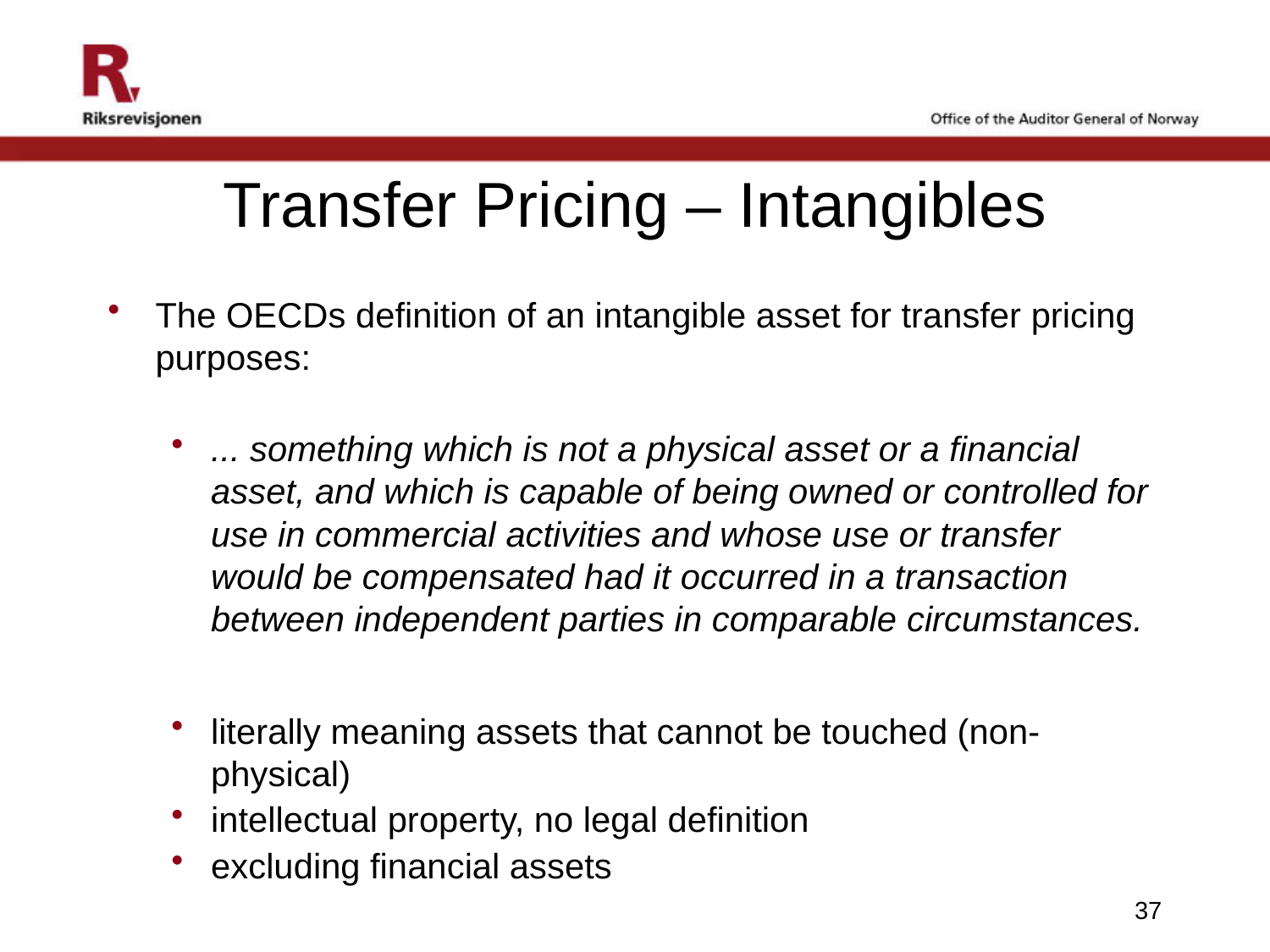

# Transfer Pricing – Intangibles
The OECDs definition of an intangible asset for transfer pricing purposes:

... something which is not a physical asset or a financial asset, and which is capable of being owned or controlled for use in commercial activities and whose use or transfer would be compensated had it occurred in a transaction between independent parties in comparable circumstances.

literally meaning assets that cannot be touched (non-physical)
intellectual property, no legal definition
excluding financial assets

37